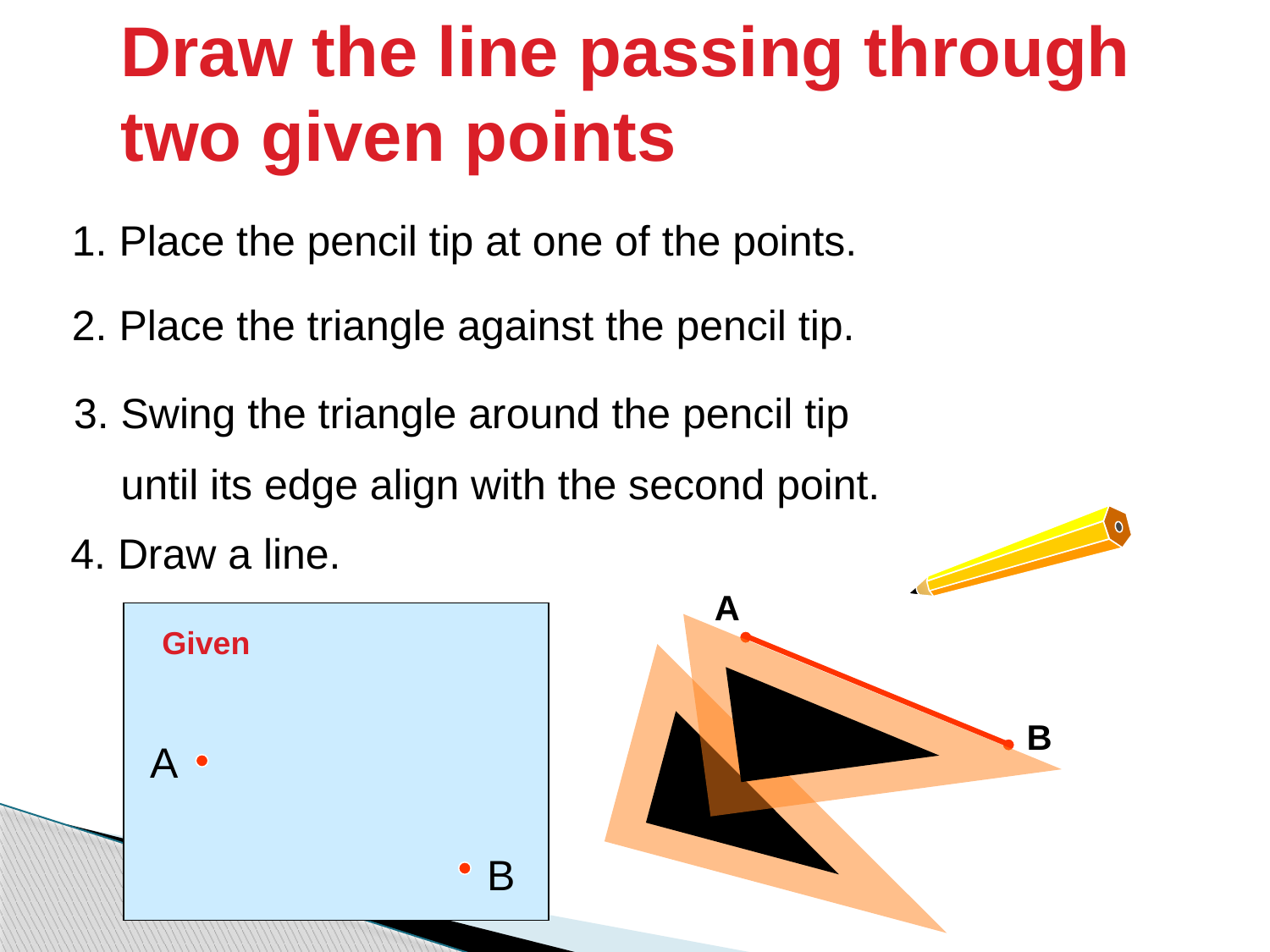

Draw the line passing through
two given points
1. Place the pencil tip at one of the points.
2. Place the triangle against the pencil tip.
3. Swing the triangle around the pencil tip
    until its edge align with the second point.

4. Draw a line.
A
B

Given
A

B